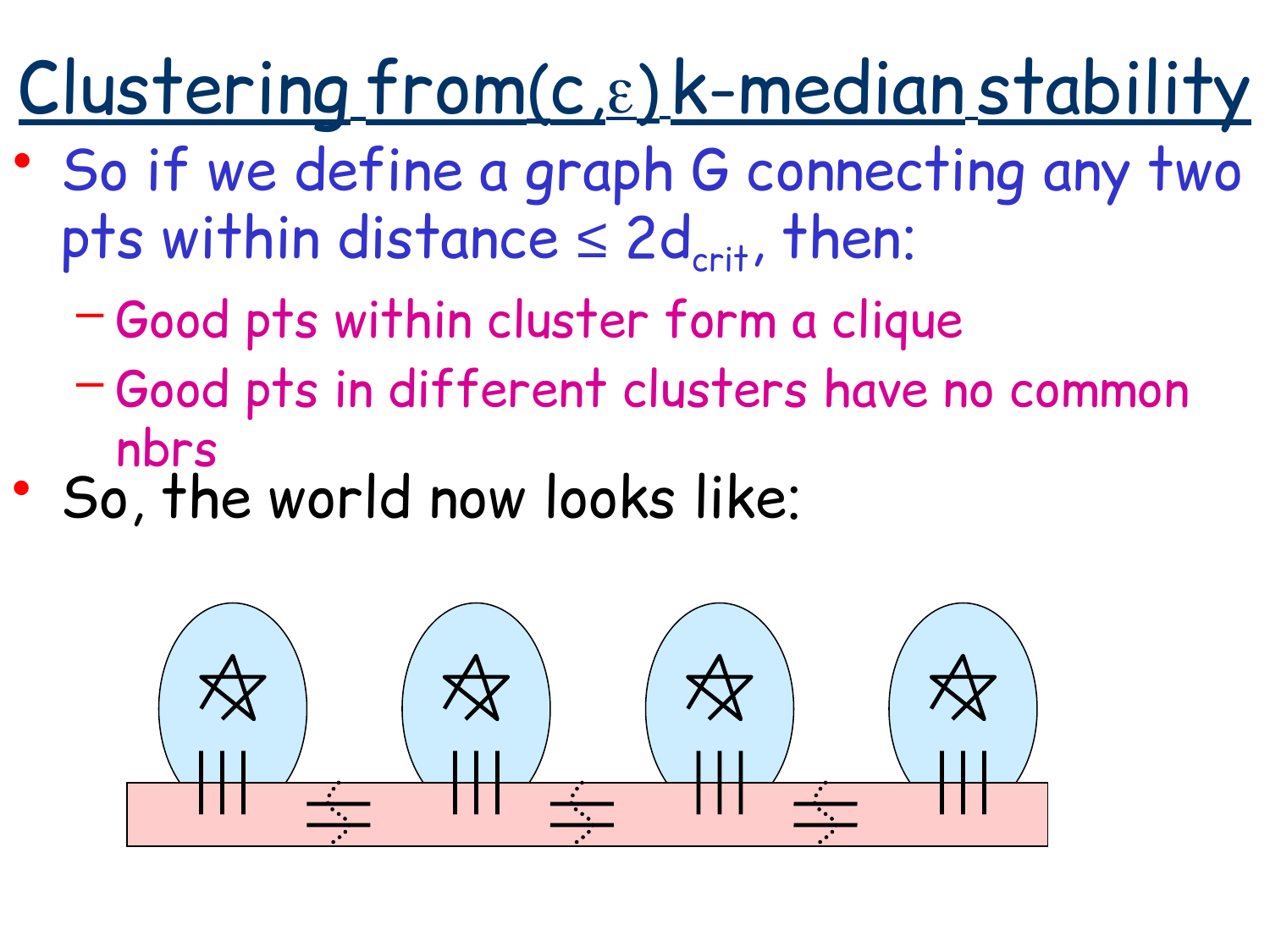

# Clustering from(c,ε) k-median stability
So if we define a graph G connecting any two pts within distance ≤ 2dcrit, then:
Good pts within cluster form a clique
Good pts in different clusters have no common nbrs
So, the world now looks like: